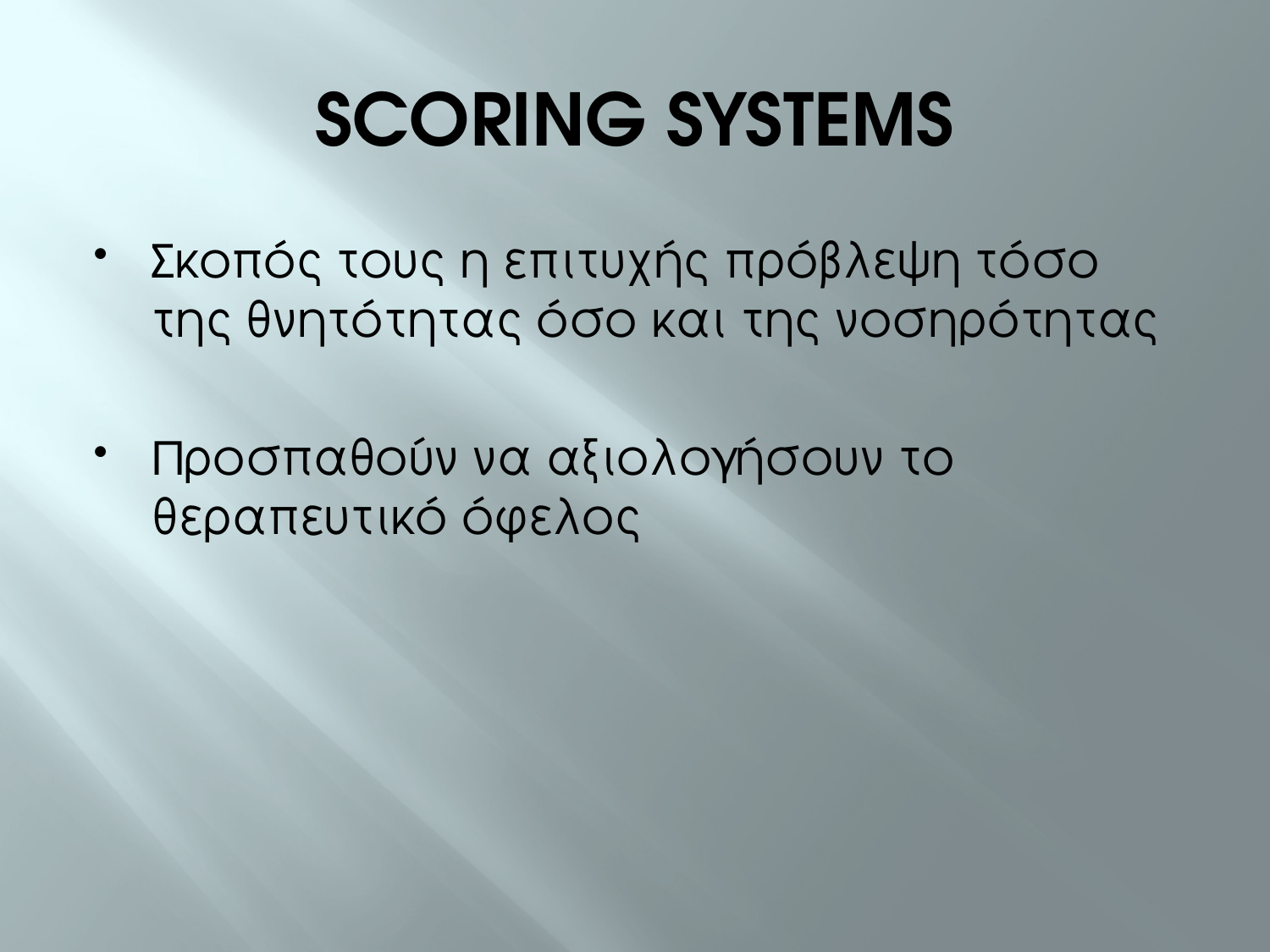

# SCORING SYSTEMS
Σκοπός τους η επιτυχής πρόβλεψη τόσο της θνητότητας όσο και της νοσηρότητας

Προσπαθούν να αξιολογήσουν το θεραπευτικό όφελος